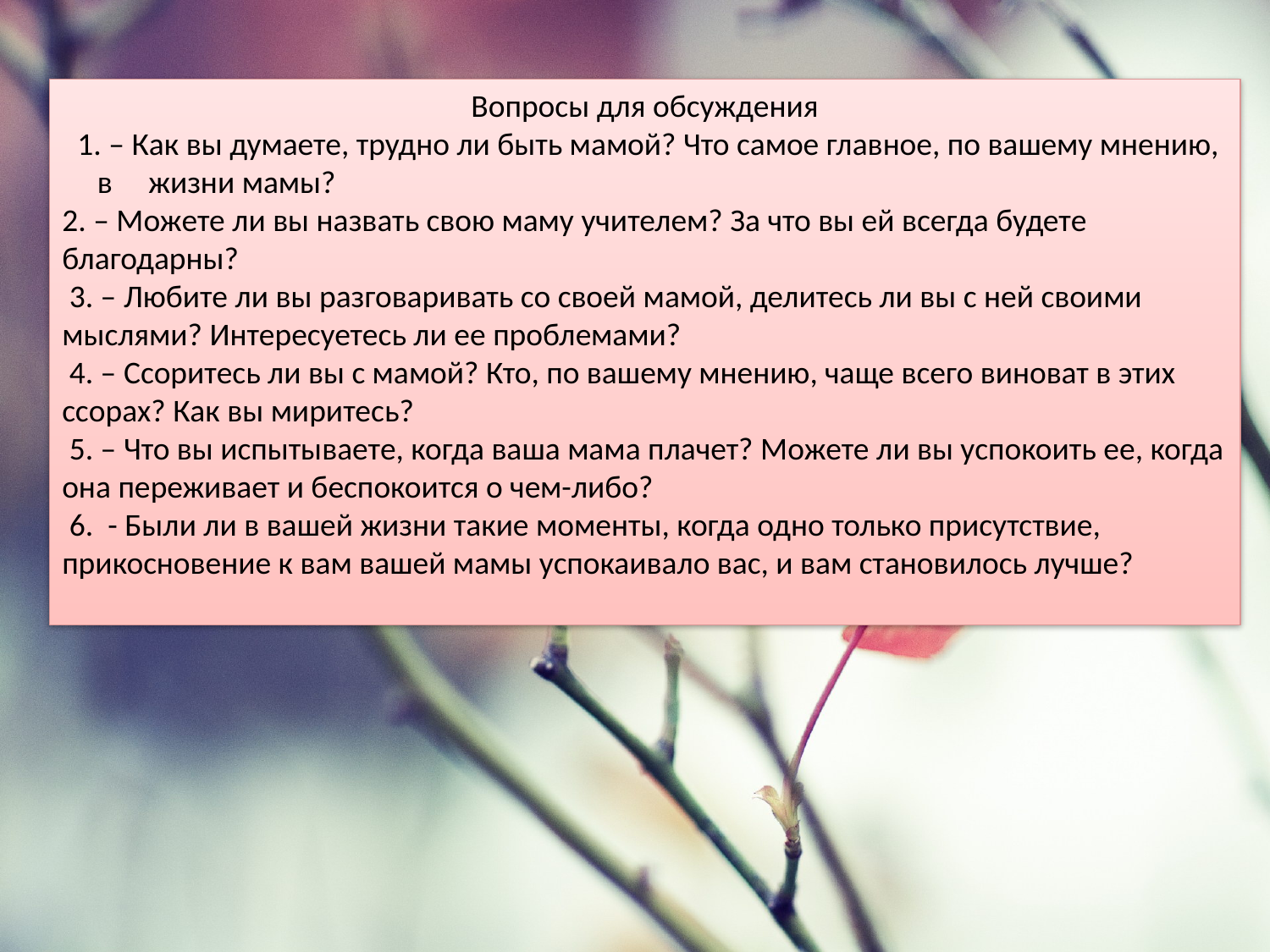

Вопросы для обсуждения
 1. – Как вы думаете, трудно ли быть мамой? Что самое главное, по вашему мнению, в     жизни мамы?
2. – Можете ли вы назвать свою маму учителем? За что вы ей всегда будете благодарны?
 3. – Любите ли вы разговаривать со своей мамой, делитесь ли вы с ней своими мыслями? Интересуетесь ли ее проблемами?
 4. – Ссоритесь ли вы с мамой? Кто, по вашему мнению, чаще всего виноват в этих ссорах? Как вы миритесь?
 5. – Что вы испытываете, когда ваша мама плачет? Можете ли вы успокоить ее, когда она переживает и беспокоится о чем-либо?
 6.  - Были ли в вашей жизни такие моменты, когда одно только присутствие, прикосновение к вам вашей мамы успокаивало вас, и вам становилось лучше?